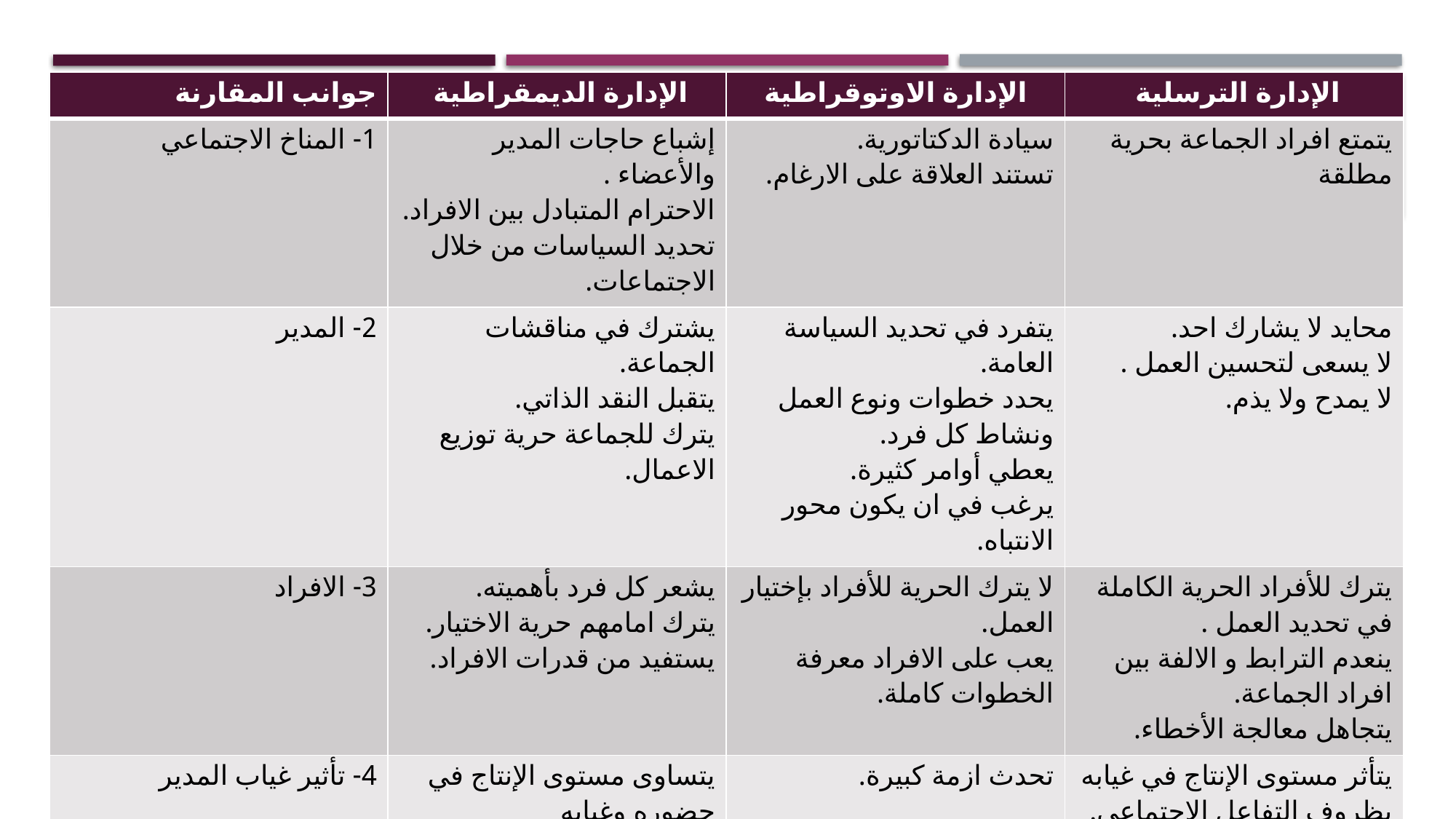

| جوانب المقارنة | الإدارة الديمقراطية | الإدارة الاوتوقراطية | الإدارة الترسلية |
| --- | --- | --- | --- |
| 1- المناخ الاجتماعي | إشباع حاجات المدير والأعضاء . الاحترام المتبادل بين الافراد. تحديد السياسات من خلال الاجتماعات. | سيادة الدكتاتورية. تستند العلاقة على الارغام. | يتمتع افراد الجماعة بحرية مطلقة |
| 2- المدير | يشترك في مناقشات الجماعة. يتقبل النقد الذاتي. يترك للجماعة حرية توزيع الاعمال. | يتفرد في تحديد السياسة العامة. يحدد خطوات ونوع العمل ونشاط كل فرد. يعطي أوامر كثيرة. يرغب في ان يكون محور الانتباه. | محايد لا يشارك احد. لا يسعى لتحسين العمل . لا يمدح ولا يذم. |
| 3- الافراد | يشعر كل فرد بأهميته. يترك امامهم حرية الاختيار. يستفيد من قدرات الافراد. | لا يترك الحرية للأفراد بإختيار العمل. يعب على الافراد معرفة الخطوات كاملة. | يترك للأفراد الحرية الكاملة في تحديد العمل . ينعدم الترابط و الالفة بين افراد الجماعة. يتجاهل معالجة الأخطاء. |
| 4- تأثير غياب المدير | يتساوى مستوى الإنتاج في حضوره وغيابه | تحدث ازمة كبيرة. | يتأثر مستوى الإنتاج في غيابه بظروف التفاعل الاجتماعي. |
| 5- السلوك الاجتماعي | الثقة المتبادلة والود بينه وبين الافراد. الاستقرار والراحة النفسية | تسود روح العدوان وكثرة الجدل والسلبية واللامبالاة. يشعر الافراد بالقصور . انخفاض الروح المعنوية. | تسود درجة متوسطة من الثقة. تظهر درجة متوسطة من القلق. |